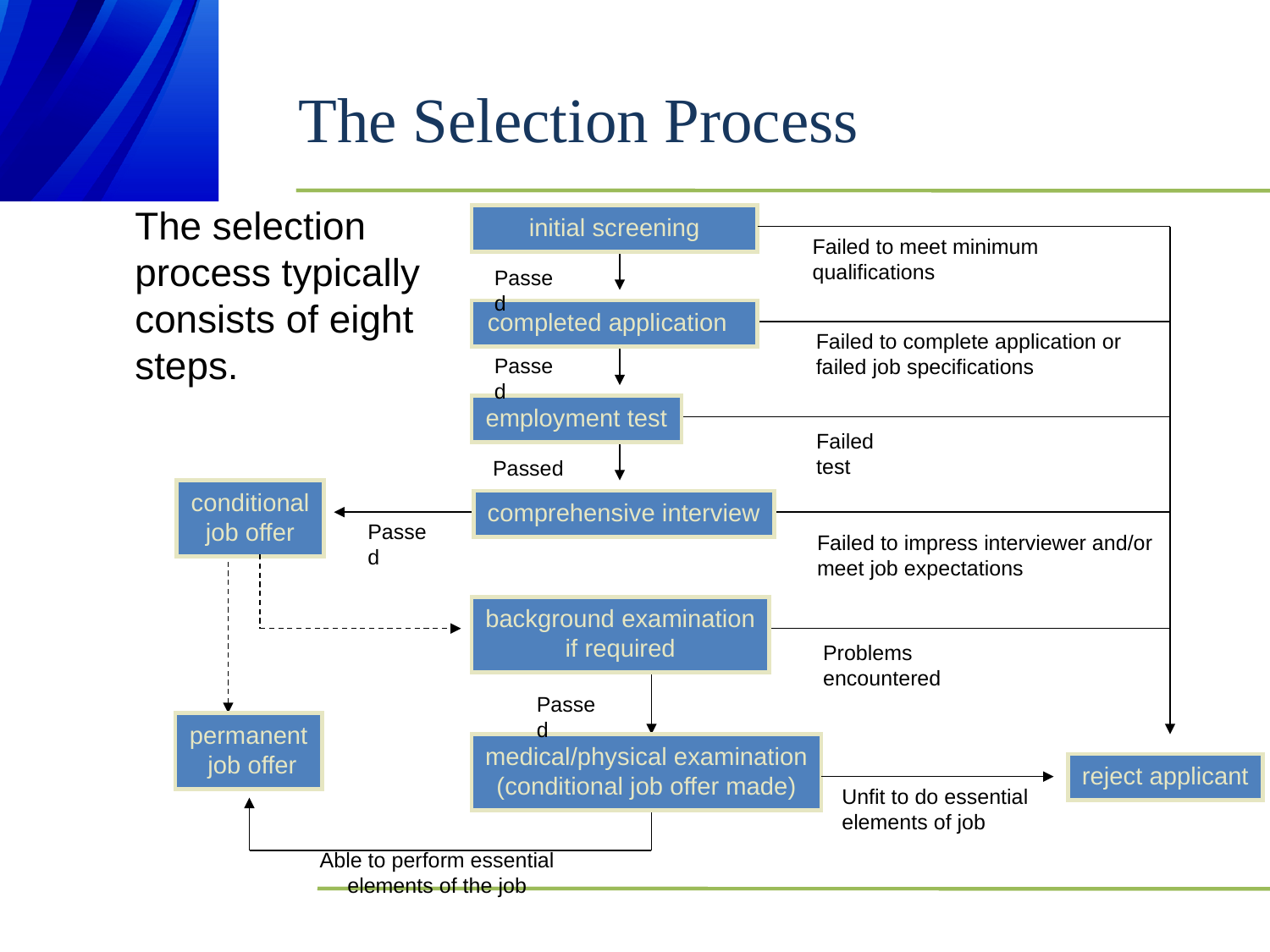

# The Selection Process
The selection process typically consists of eight steps.
initial screening
Failed to meet minimum qualifications
Passed
completed application
Failed to complete application or
failed job specifications
Passed
employment test
Failed test
Passed
conditional
job offer
comprehensive interview
Passed
Failed to impress interviewer and/or
meet job expectations
background examination
if required
Problems encountered
Passed
permanent
 job offer
medical/physical examination
(conditional job offer made)
reject applicant
Unfit to do essential
elements of job
Able to perform essential elements of the job